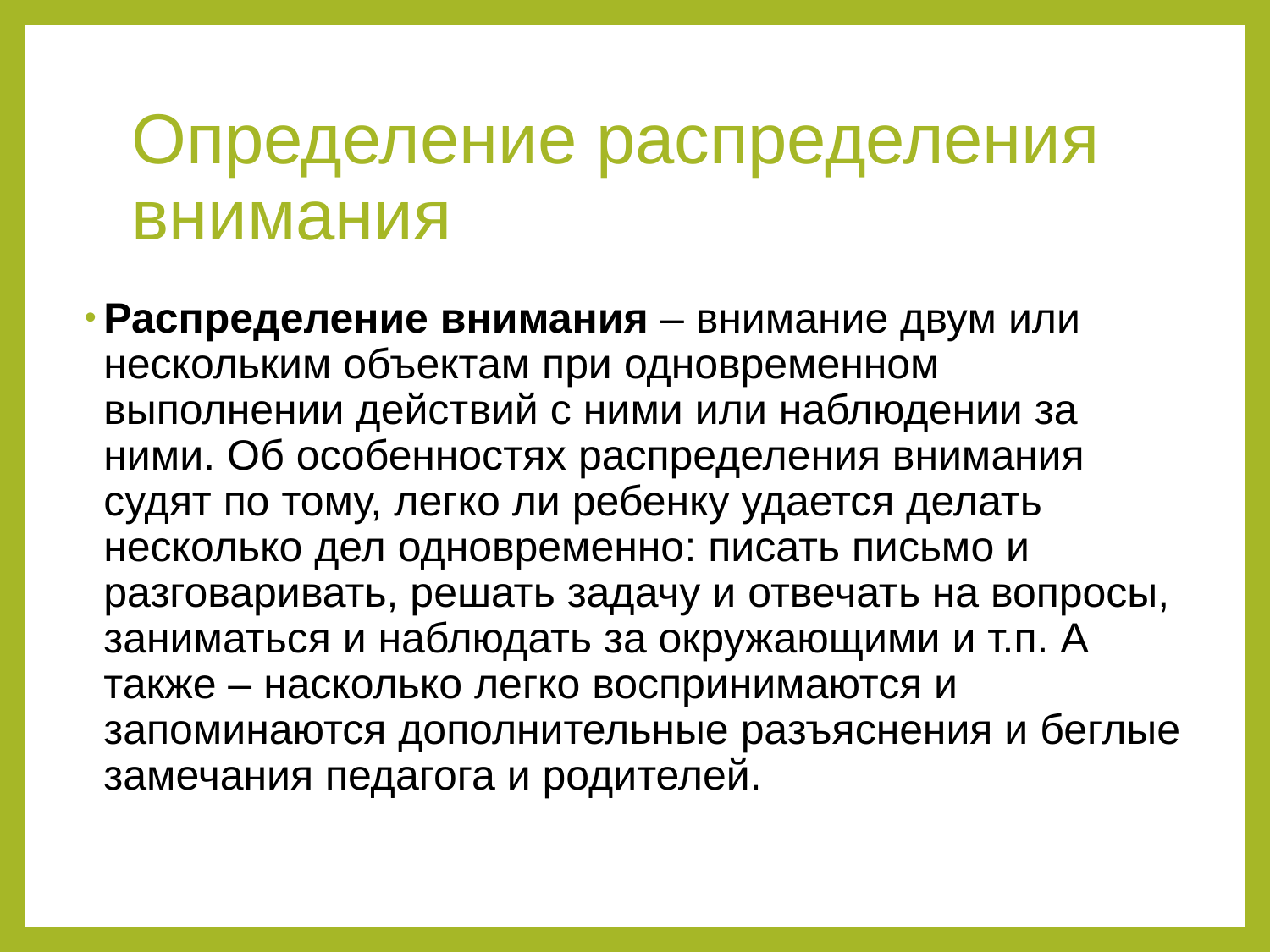

# Определение распределения внимания
Распределение внимания – внимание двум или нескольким объектам при одновременном выполнении действий с ними или наблюдении за ними. Об особенностях распределения внимания судят по тому, легко ли ребенку удается делать несколько дел одновременно: писать письмо и разговаривать, решать задачу и отвечать на вопросы, заниматься и наблюдать за окружающими и т.п. А также – насколько легко воспринимаются и запоминаются дополнительные разъяснения и беглые замечания педагога и родителей.